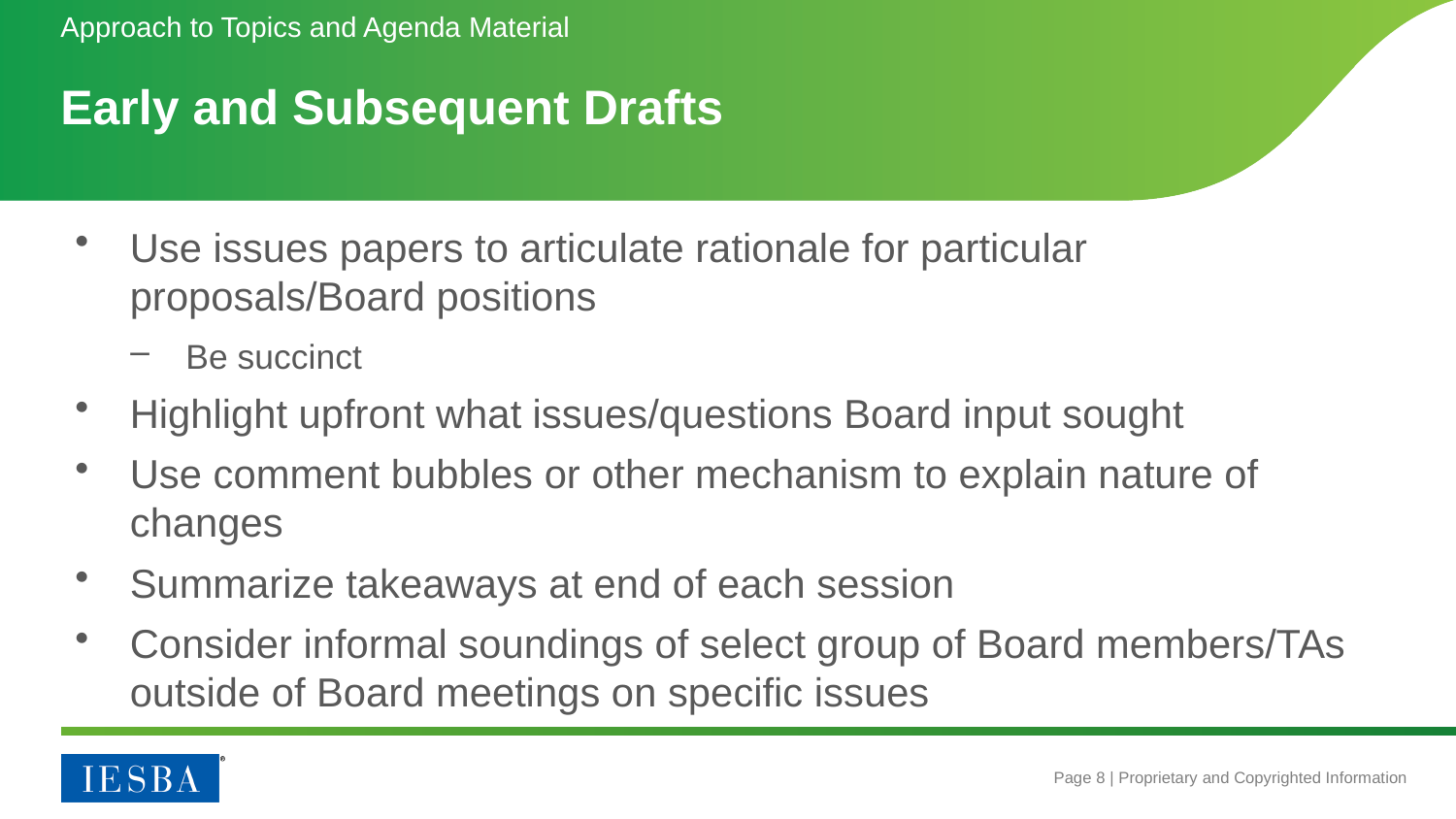

Approach to Topics and Agenda Material
# Early and Subsequent Drafts
Use issues papers to articulate rationale for particular proposals/Board positions
Be succinct
Highlight upfront what issues/questions Board input sought
Use comment bubbles or other mechanism to explain nature of changes
Summarize takeaways at end of each session
Consider informal soundings of select group of Board members/TAs outside of Board meetings on specific issues